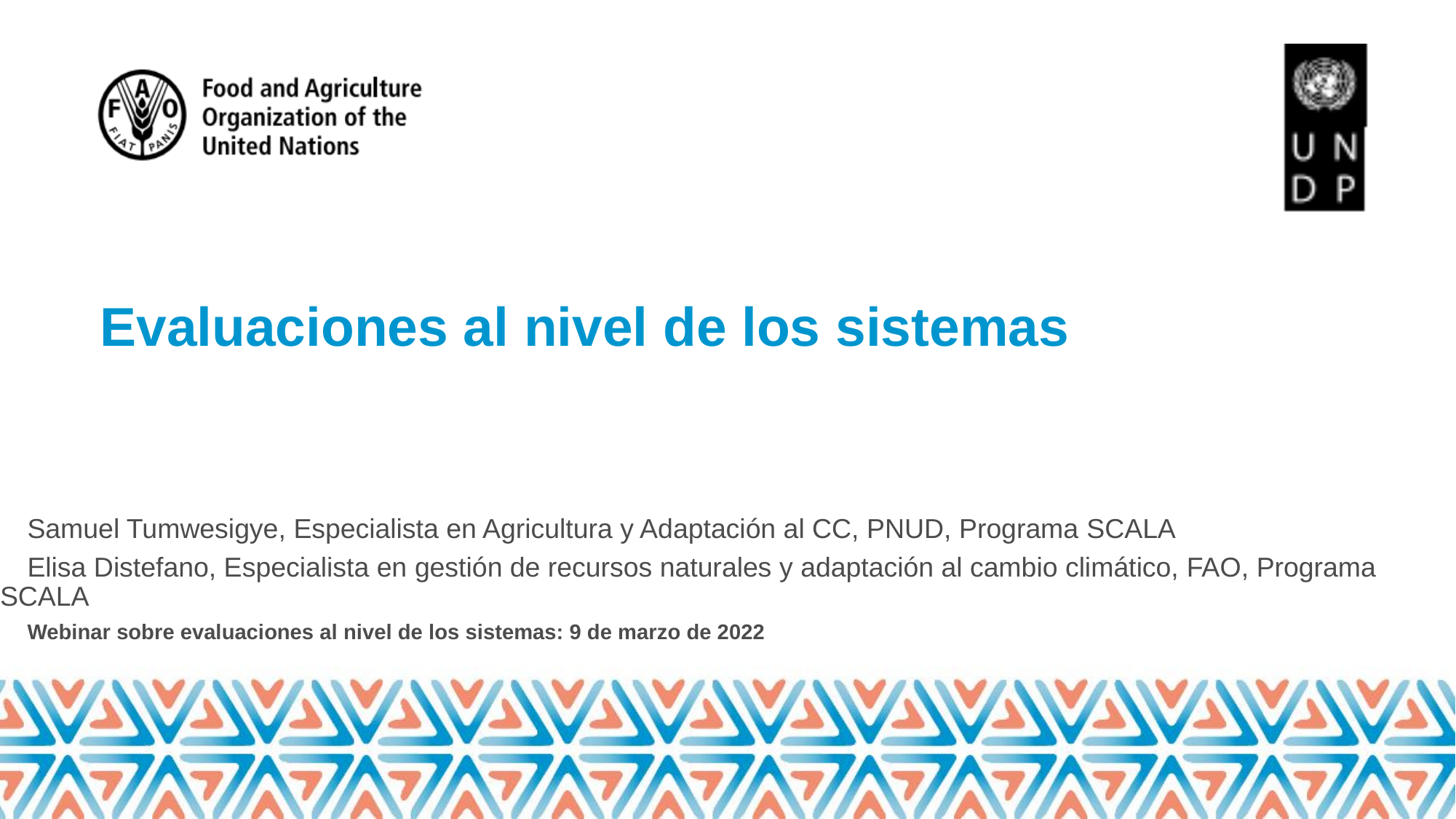

# Evaluaciones al nivel de los sistemas
Samuel Tumwesigye, Especialista en Agricultura y Adaptación al CC, PNUD, Programa SCALA
Elisa Distefano, Especialista en gestión de recursos naturales y adaptación al cambio climático, FAO, Programa SCALA
Webinar sobre evaluaciones al nivel de los sistemas: 9 de marzo de 2022